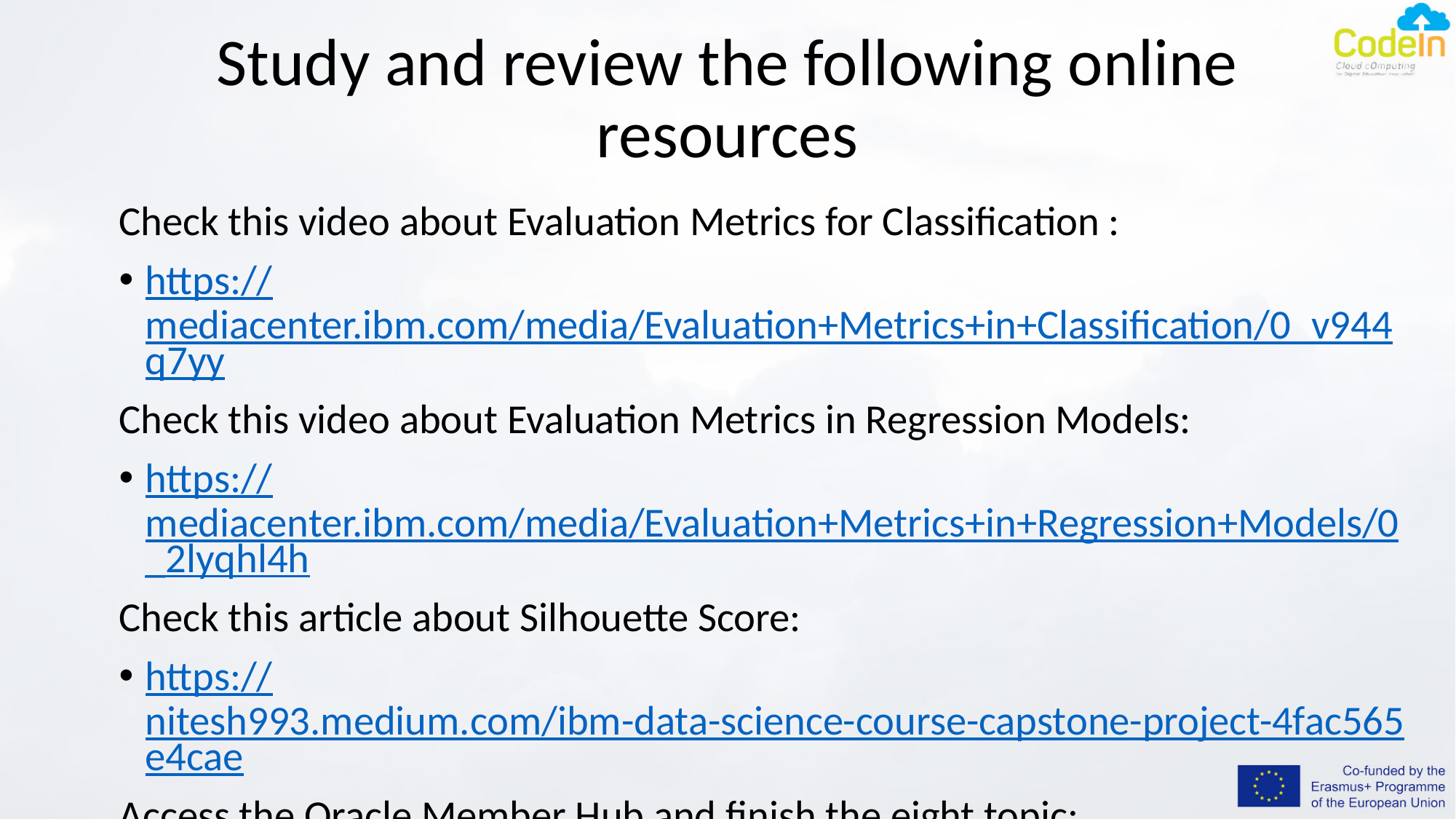

# Study and review the following online resources
Check this video about Evaluation Metrics for Classification :
https://mediacenter.ibm.com/media/Evaluation+Metrics+in+Classification/0_v944q7yy
Check this video about Evaluation Metrics in Regression Models:
https://mediacenter.ibm.com/media/Evaluation+Metrics+in+Regression+Models/0_2lyqhl4h
Check this article about Silhouette Score:
https://nitesh993.medium.com/ibm-data-science-course-capstone-project-4fac565e4cae
Access the Oracle Member Hub and finish the eight topic:
academy.oracle.com